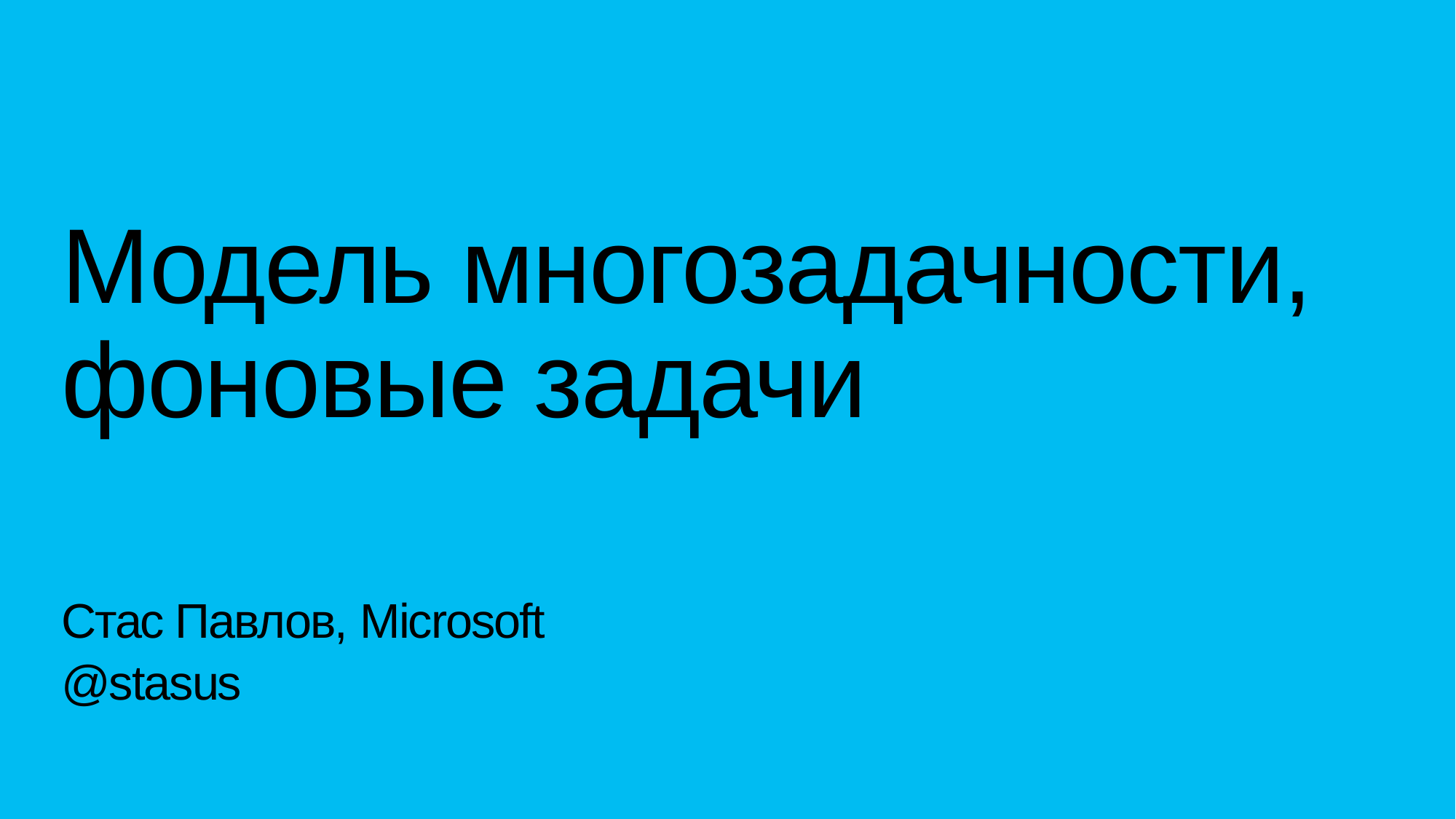

Модель многозадачности, фоновые задачи
Стас Павлов, Microsoft
@stasus